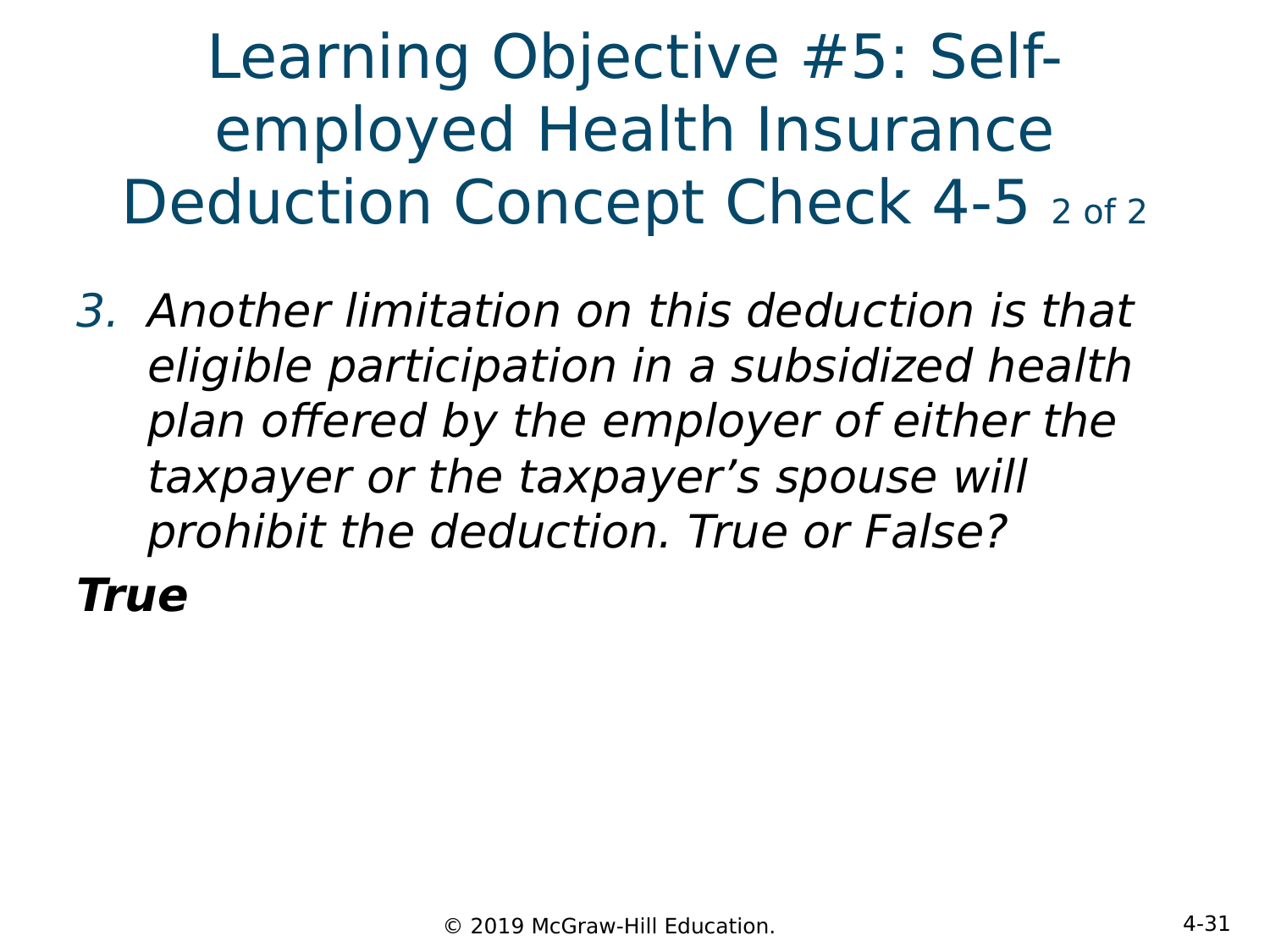

# Learning Objective #5: Self-employed Health Insurance Deduction Concept Check 4-5 2 of 2
Another limitation on this deduction is that eligible participation in a subsidized health plan offered by the employer of either the taxpayer or the taxpayer’s spouse will prohibit the deduction. True or False?
True